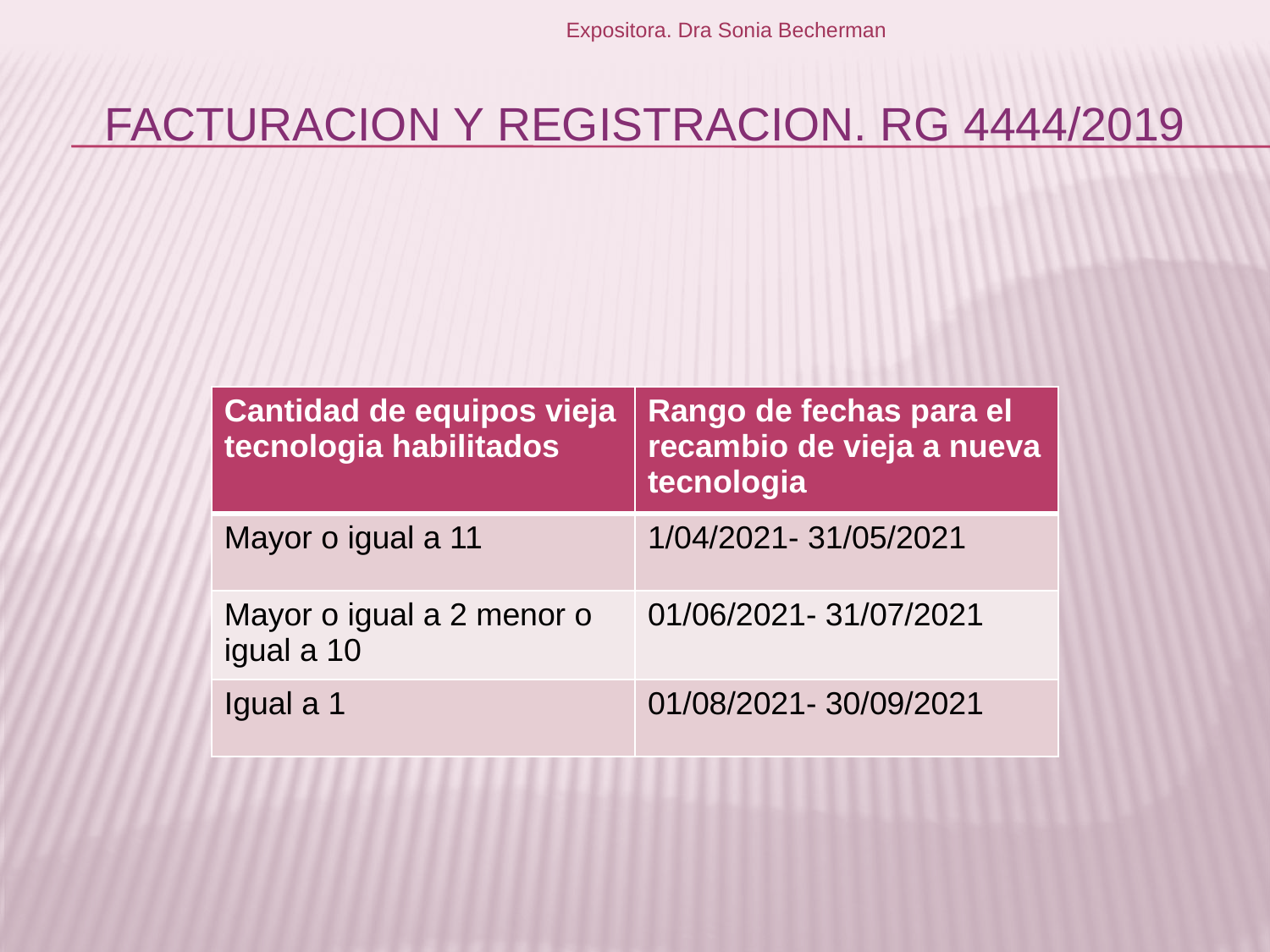

Expositora. Dra Sonia Becherman
# FACTURACION Y REGISTRACION. RG 4444/2019

| Cantidad de equipos vieja tecnologia habilitados | Rango de fechas para el recambio de vieja a nueva tecnologia |
| --- | --- |
| Mayor o igual a 11 | 1/04/2021- 31/05/2021 |
| Mayor o igual a 2 menor o igual a 10 | 01/06/2021- 31/07/2021 |
| Igual a 1 | 01/08/2021- 30/09/2021 |